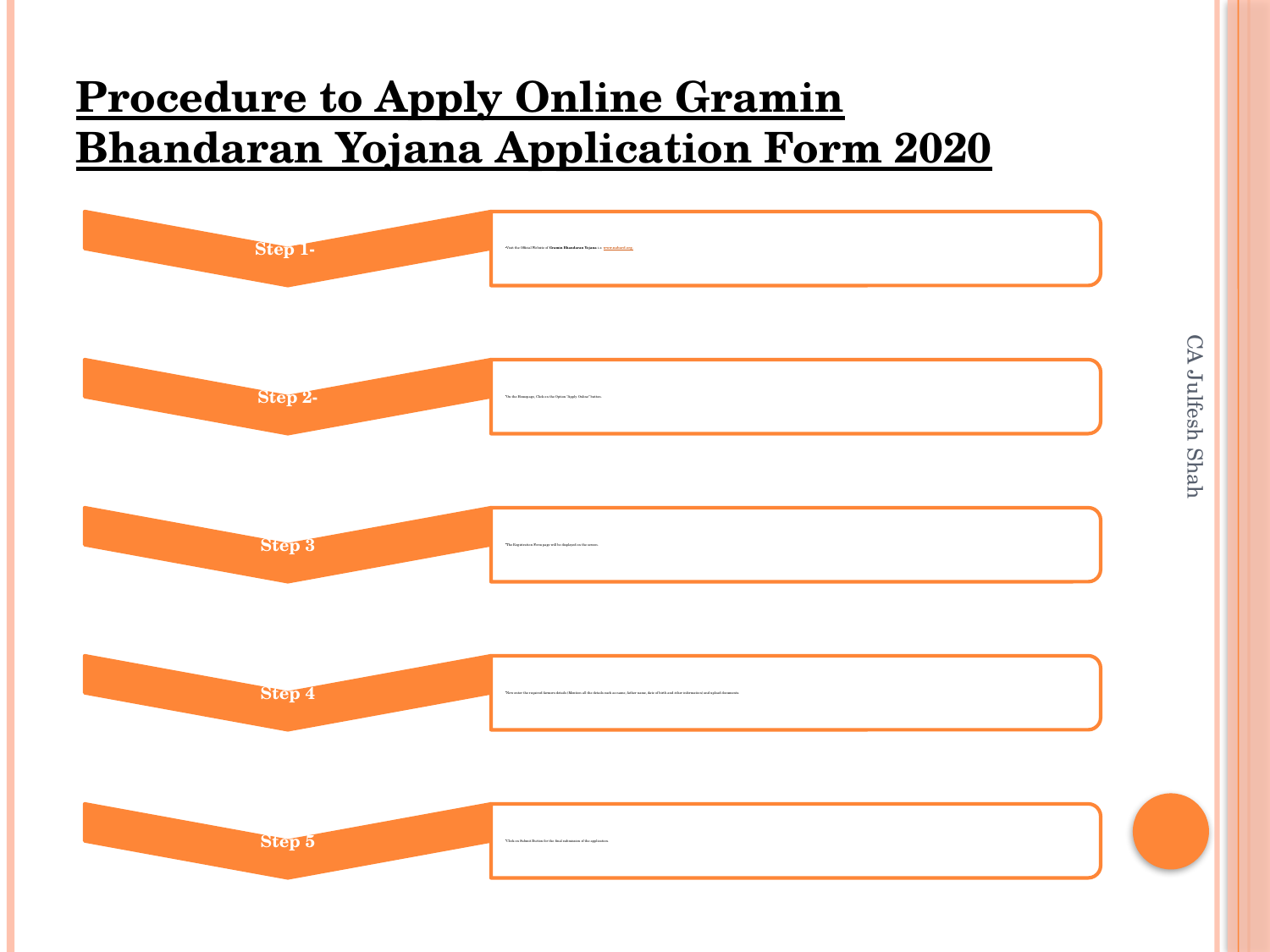

Procedure to Apply Online Gramin Bhandaran Yojana Application Form 2020

Step 1-
Visit the Official Website of Gramin Bhandaran Yojana i.e. www.nabard.org.
Step 2-
On the Homepage, Click on the Option “Apply Online” button.
Step 3
The Registration Form page will be displayed on the screen.
Step 4
Step 5
Now enter the required farmers details (Mention all the details such as name, father name, date of birth and other information) and upload documents.
Click on Submit Button for the final submission of the application.
CA Julfesh Shah